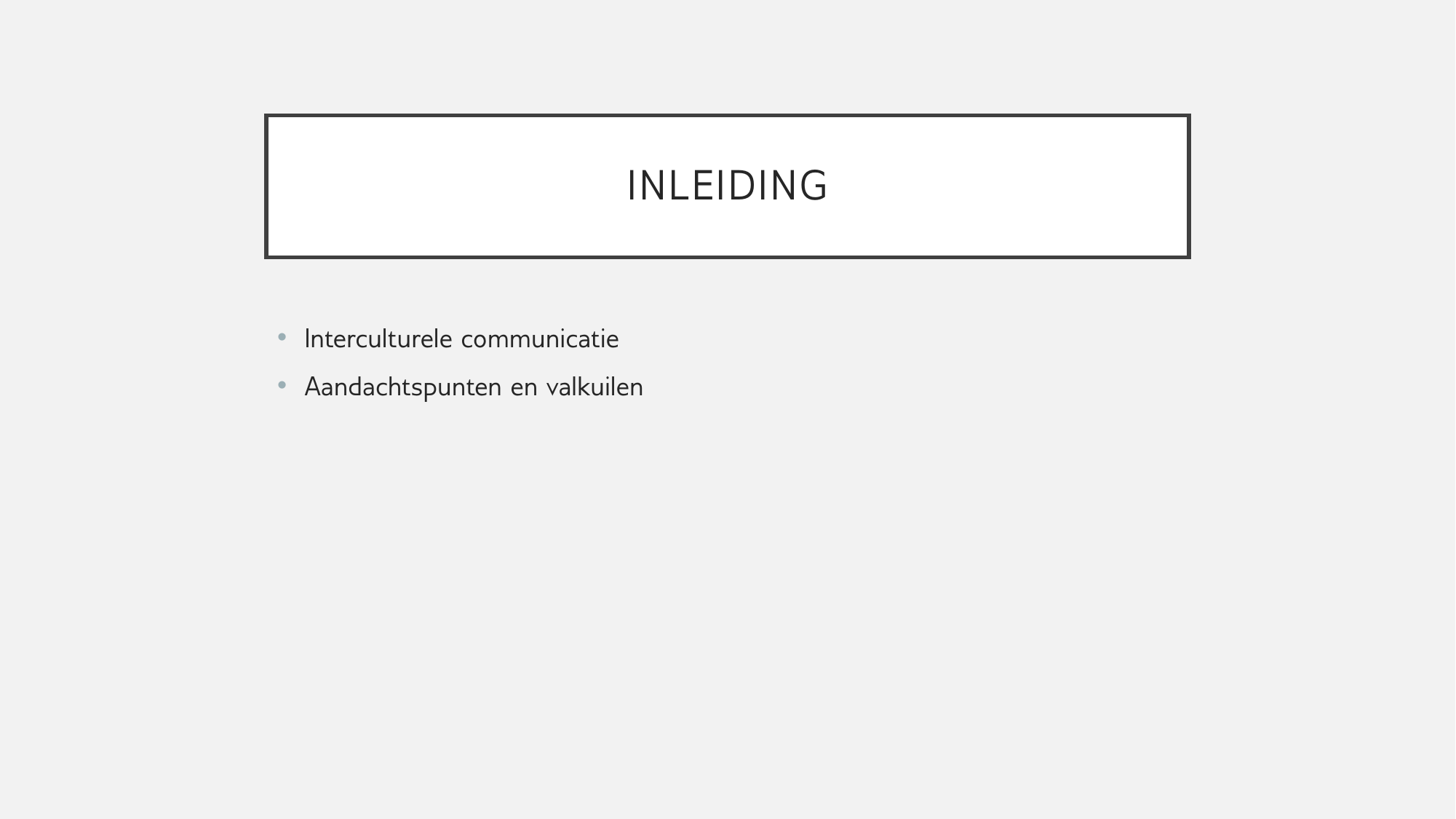

# Inleiding
Interculturele communicatie
Aandachtspunten en valkuilen